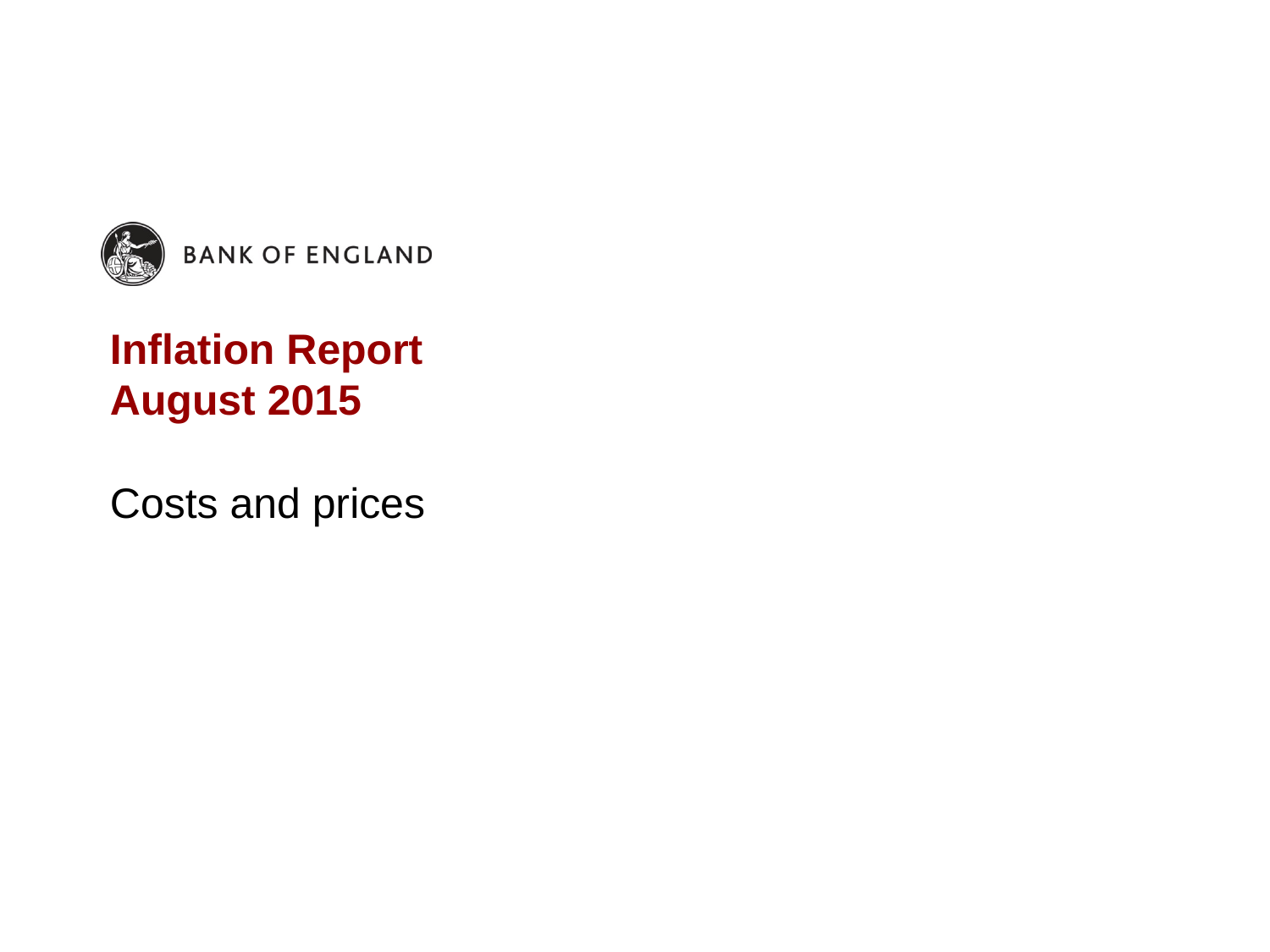

# Inflation Report August 2015
Costs and prices